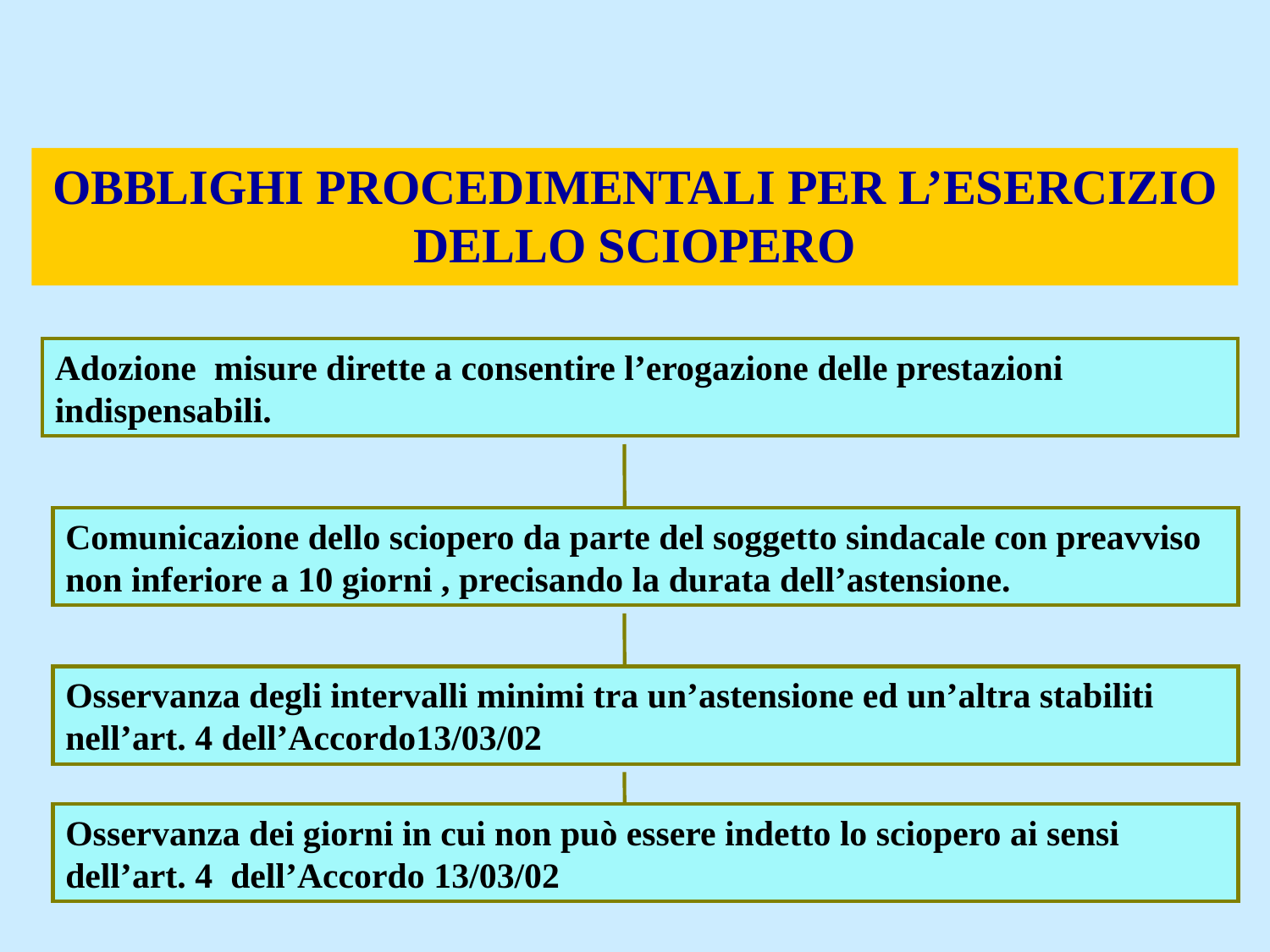

OBBLIGHI PROCEDIMENTALI PER L’ESERCIZIO DELLO SCIOPERO
Adozione  misure dirette a consentire l’erogazione delle prestazioni indispensabili.

Comunicazione dello sciopero da parte del soggetto sindacale con preavviso non inferiore a 10 giorni , precisando la durata dell’astensione.

Osservanza degli intervalli minimi tra un’astensione ed un’altra stabiliti nell’art. 4 dell’Accordo13/03/02

Osservanza dei giorni in cui non può essere indetto lo sciopero ai sensi dell’art. 4  dell’Accordo 13/03/02
57